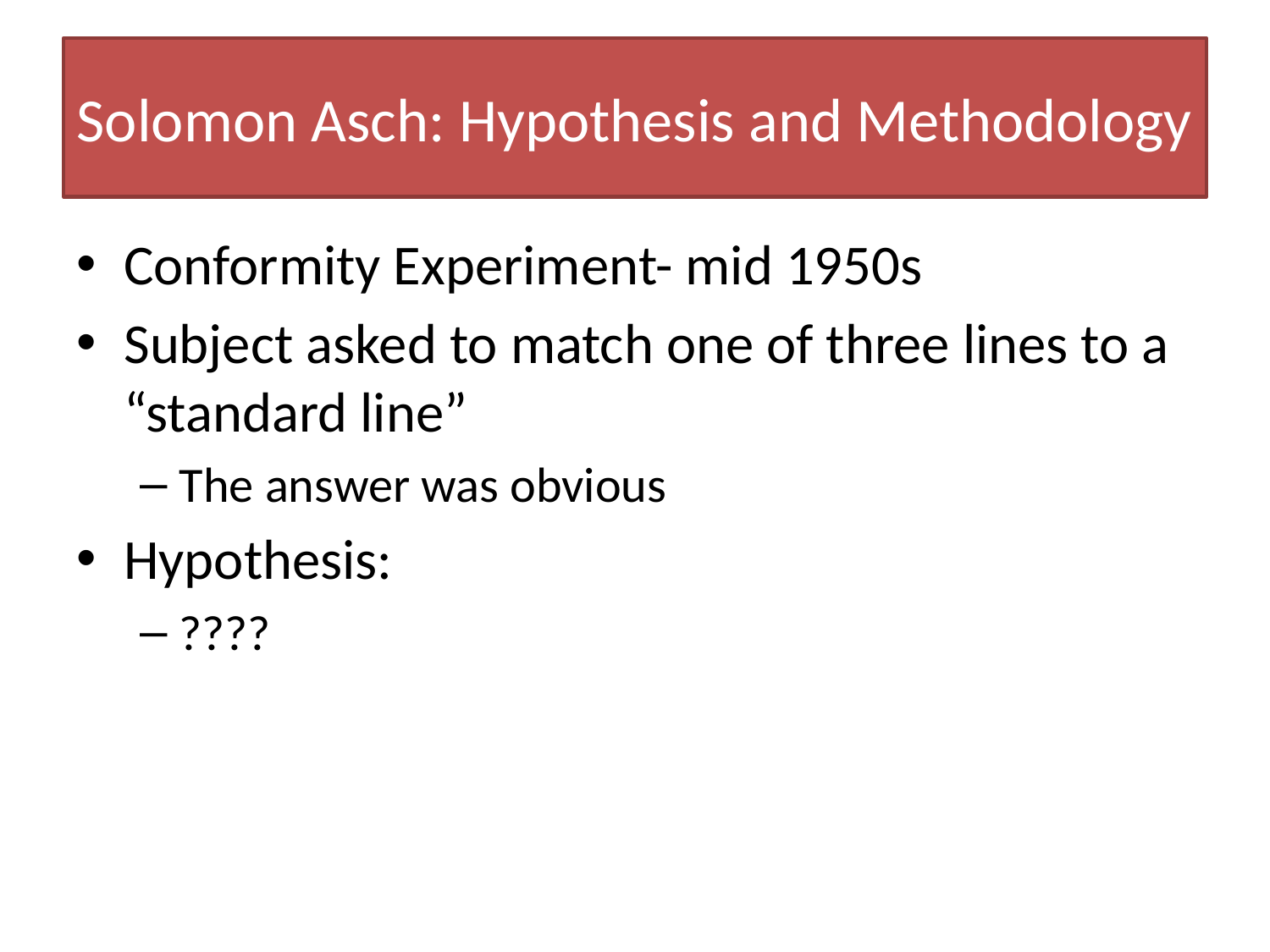

# Solomon Asch: Hypothesis and Methodology
Conformity Experiment- mid 1950s
Subject asked to match one of three lines to a “standard line”
The answer was obvious
Hypothesis:
????